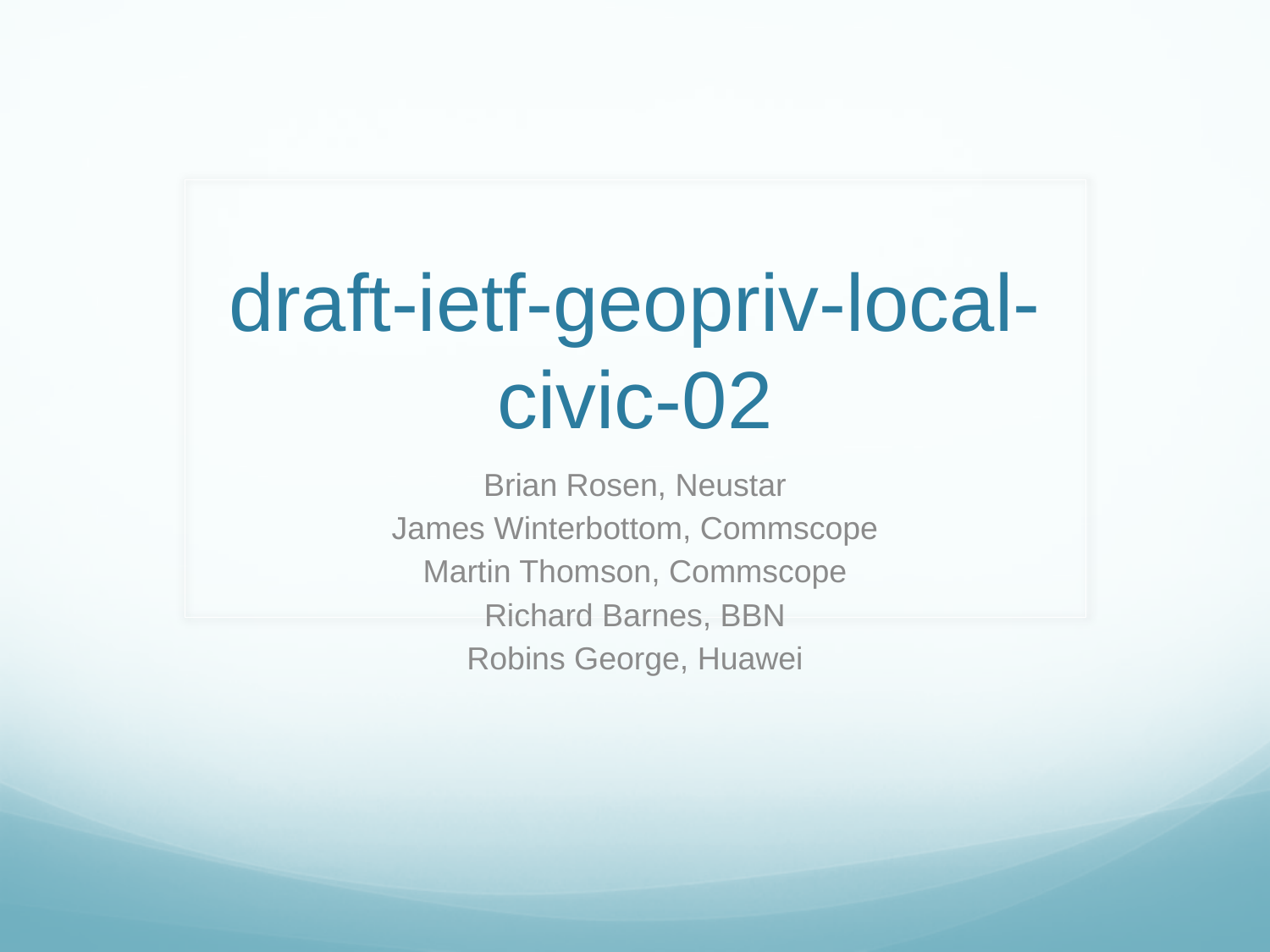

# draft-ietf-geopriv-local-civic-02
Brian Rosen, Neustar
James Winterbottom, Commscope
Martin Thomson, Commscope
Richard Barnes, BBN
Robins George, Huawei